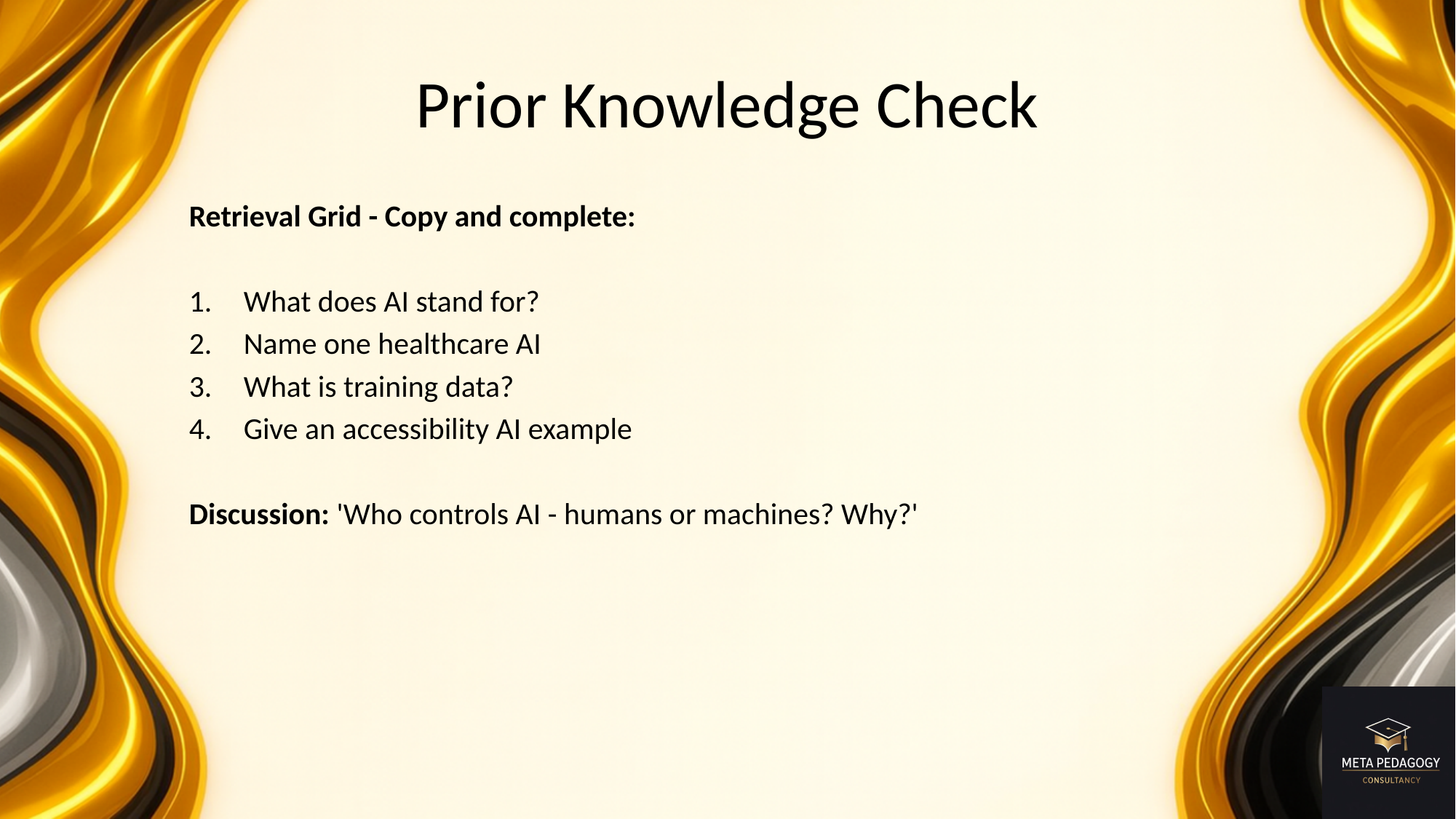

# Prior Knowledge Check
Retrieval Grid - Copy and complete:

What does AI stand for?
Name one healthcare AI
What is training data?
Give an accessibility AI example

Discussion: 'Who controls AI - humans or machines? Why?'